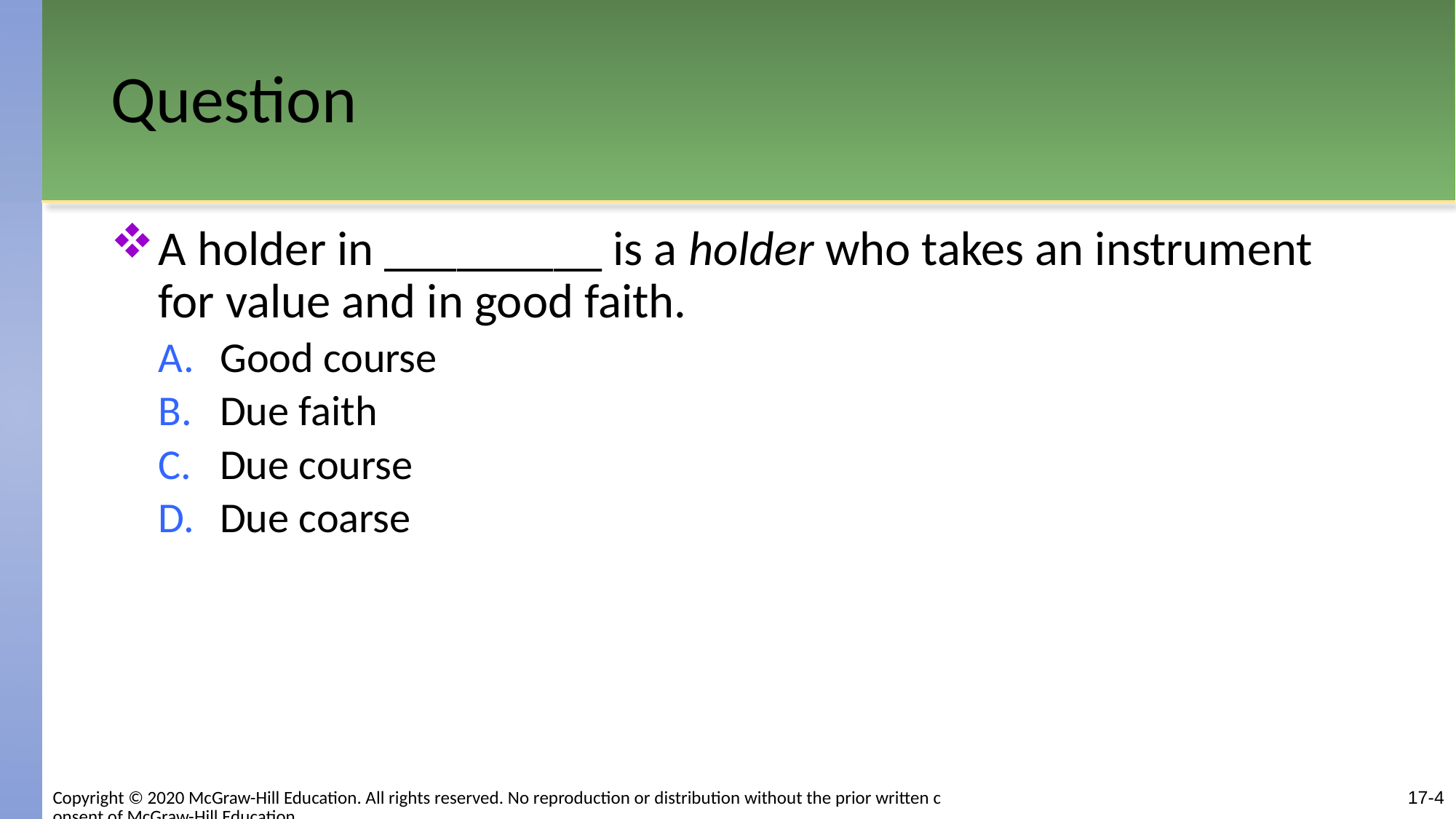

# Question
A holder in _________ is a holder who takes an instrument for value and in good faith.
Good course
Due faith
Due course
Due coarse
17-4
Copyright © 2020 McGraw-Hill Education. All rights reserved. No reproduction or distribution without the prior written consent of McGraw-Hill Education.